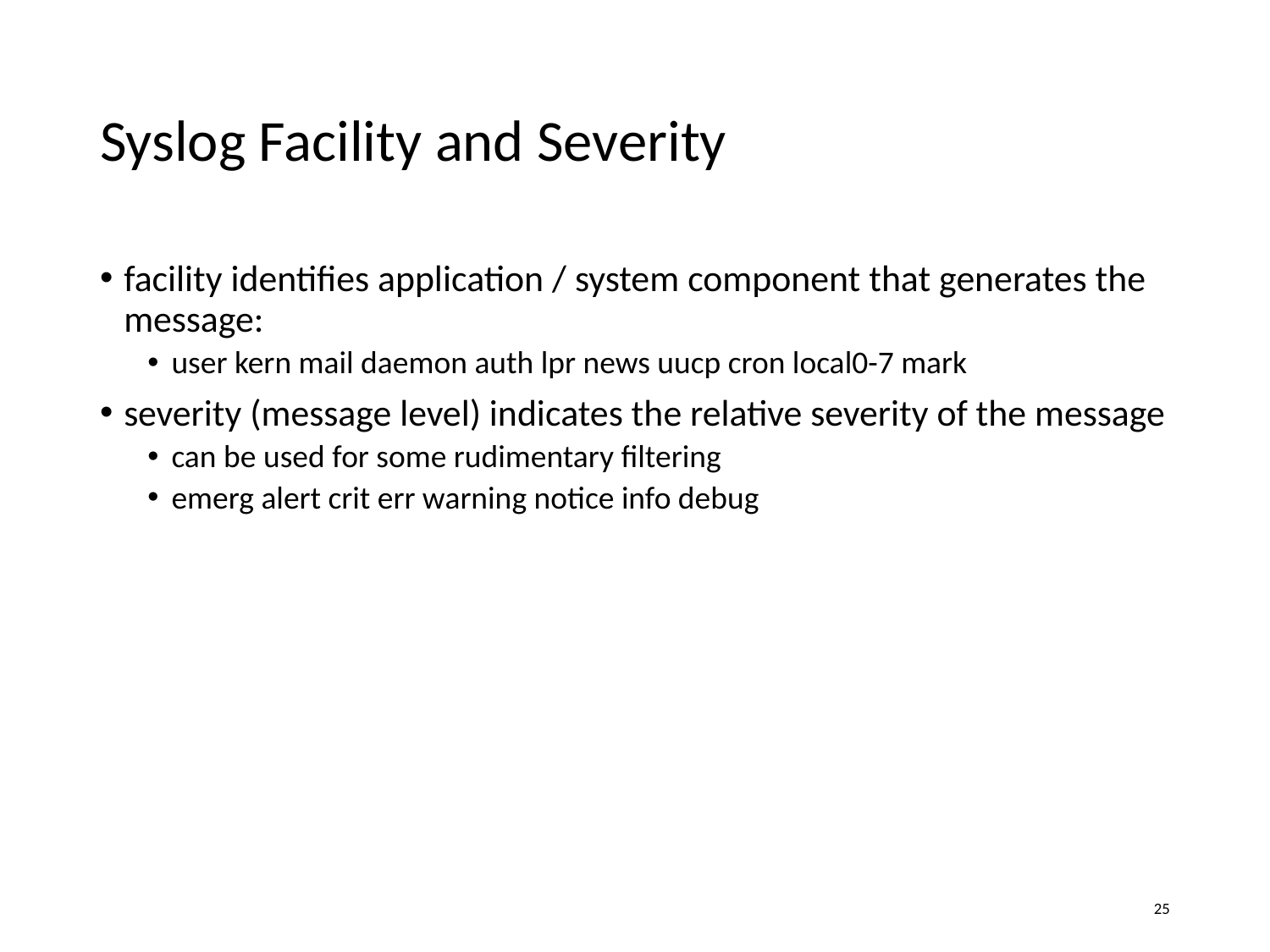

# Syslog Facility and Severity
facility identifies application / system component that generates the message:
user kern mail daemon auth lpr news uucp cron local0-7 mark
severity (message level) indicates the relative severity of the message
can be used for some rudimentary filtering
emerg alert crit err warning notice info debug
25